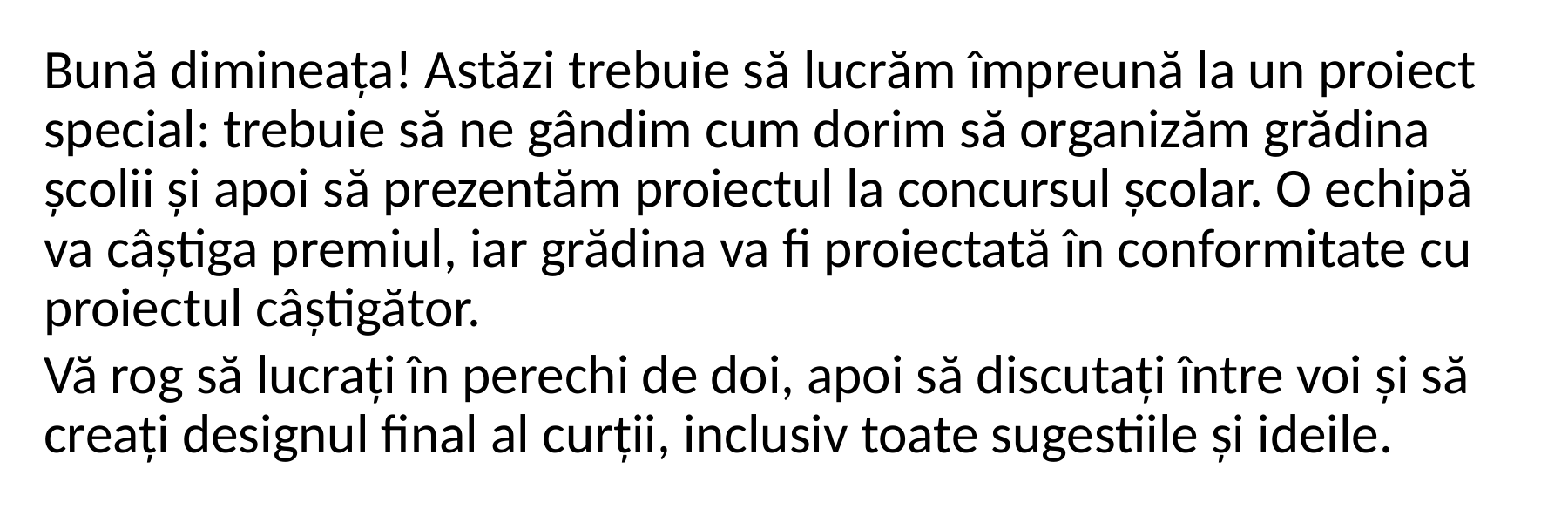

Bună dimineața! Astăzi trebuie să lucrăm împreună la un proiect special: trebuie să ne gândim cum dorim să organizăm grădina școlii și apoi să prezentăm proiectul la concursul școlar. O echipă va câștiga premiul, iar grădina va fi proiectată în conformitate cu proiectul câștigător.
Vă rog să lucrați în perechi de doi, apoi să discutați între voi și să creați designul final al curții, inclusiv toate sugestiile și ideile.